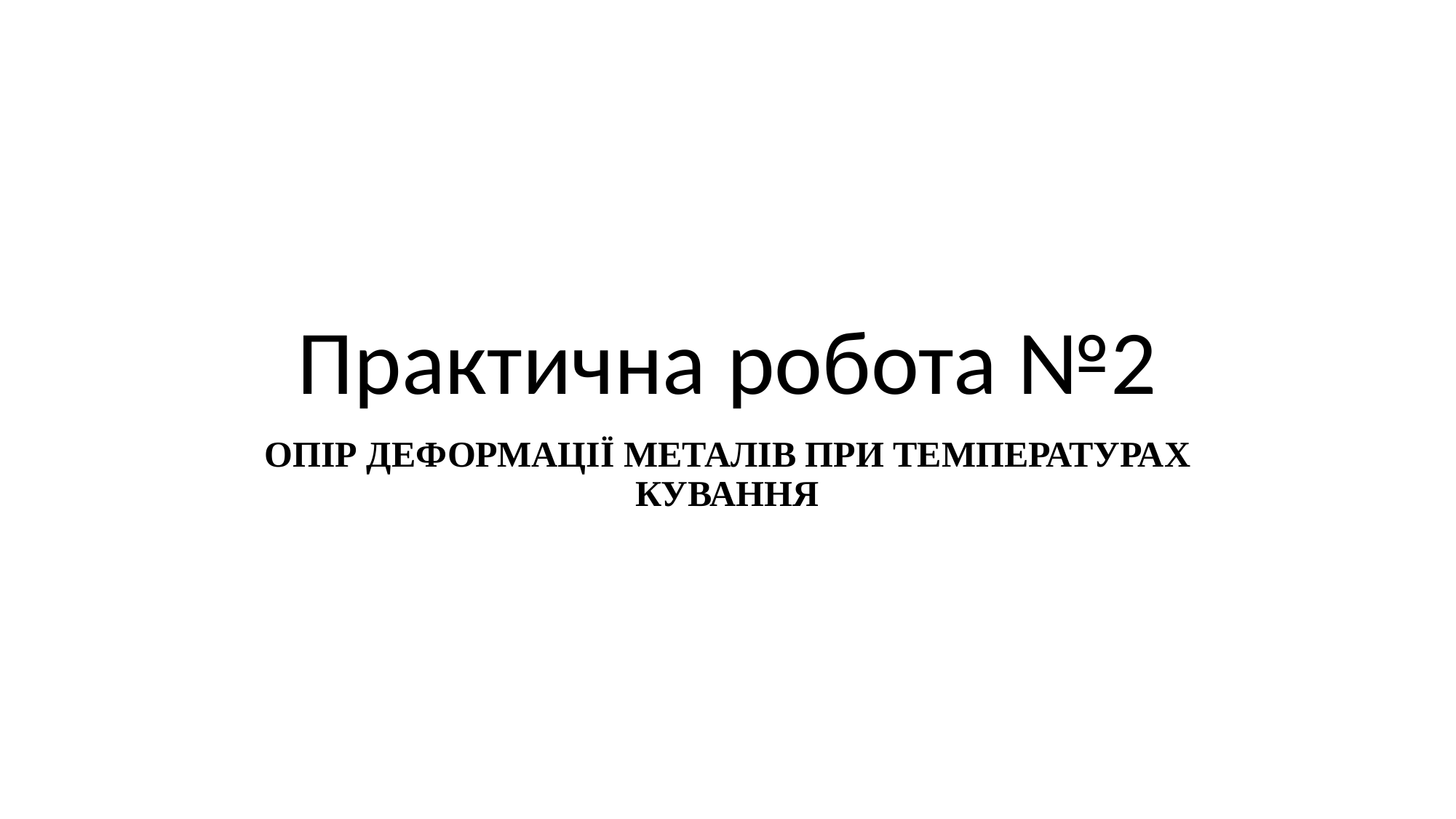

# Практична робота №2
ОПІР ДЕФОРМАЦІЇ МЕТАЛІВ ПРИ ТЕМПЕРАТУРАХ КУВАННЯ